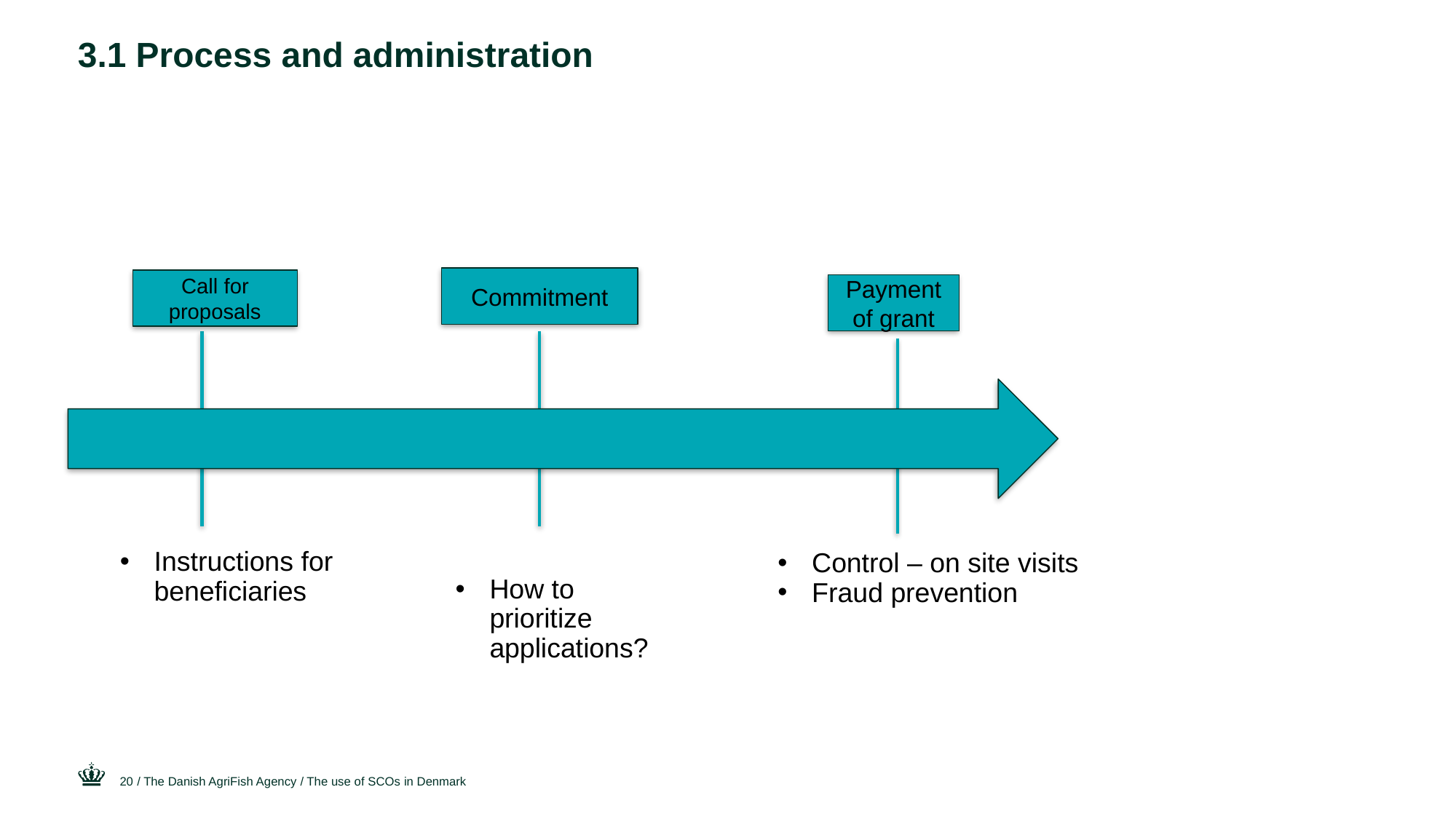

# 3.1 Process and administration

Commitment
Call for proposals
Payment of grant

Instructions for beneficiaries

Control – on site visits
Fraud prevention

How to prioritize applications?

20
/ The Danish AgriFish Agency / The use of SCOs in Denmark
28 September 2016